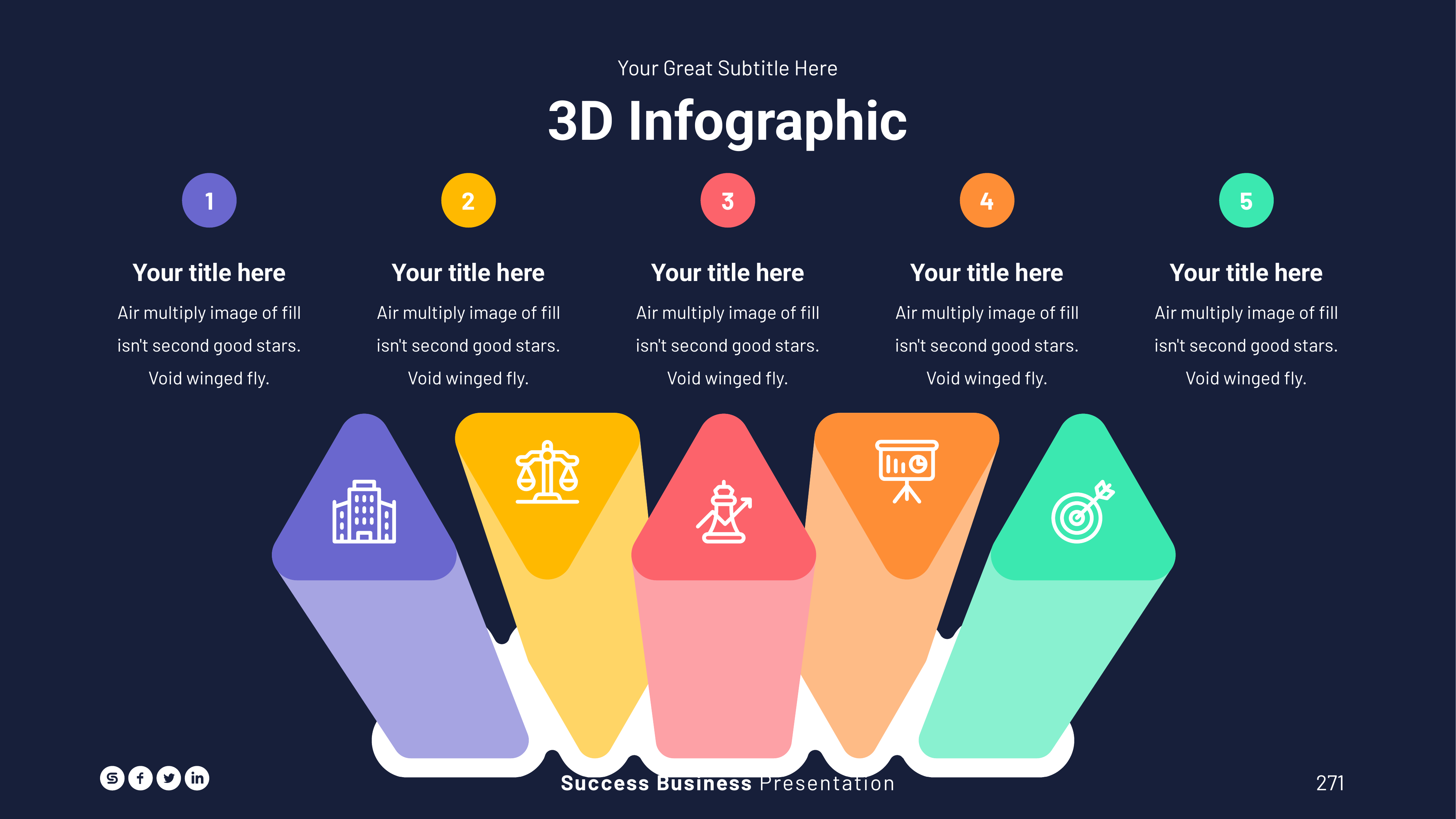

Your Great Subtitle Here
3D Infographic
1
2
3
4
5
Your title here
Air multiply image of fill isn't second good stars. Void winged fly.
Your title here
Air multiply image of fill isn't second good stars. Void winged fly.
Your title here
Air multiply image of fill isn't second good stars. Void winged fly.
Your title here
Air multiply image of fill isn't second good stars. Void winged fly.
Your title here
Air multiply image of fill isn't second good stars. Void winged fly.